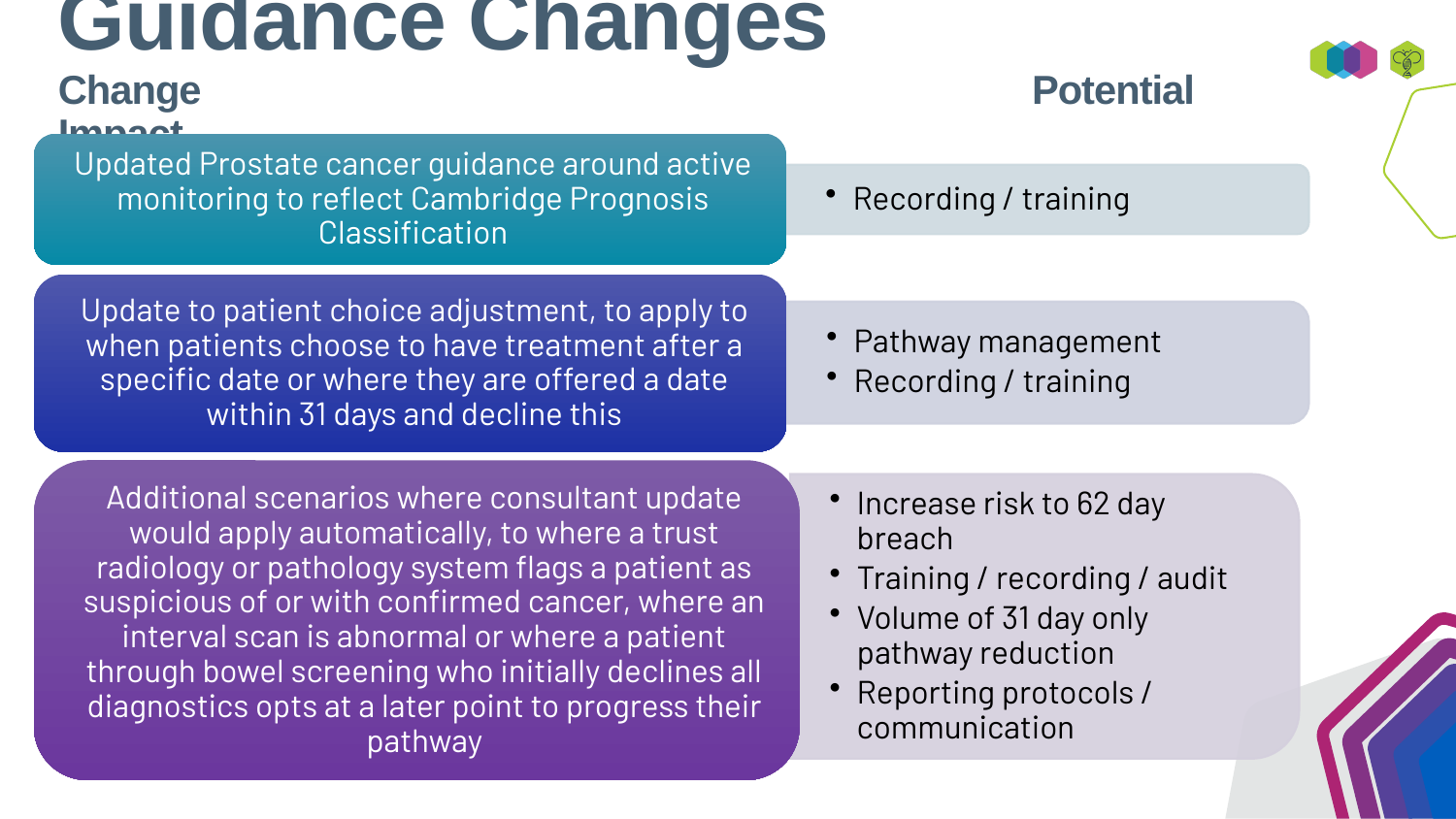

# Guidance Changes Change                                                                                  Potential Impact
Recording / training
Updated Prostate cancer guidance around active monitoring to reflect Cambridge Prognosis Classification
Pathway management
Recording / training
Update to patient choice adjustment, to apply to when patients choose to have treatment after a specific date or where they are offered a date within 31 days and decline this
Increase risk to 62 day breach
Training / recording / audit
Volume of 31 day only pathway reduction
Reporting protocols / communication
Additional scenarios where consultant update would apply automatically, to where a trust radiology or pathology system flags a patient as suspicious of or with confirmed cancer, where an interval scan is abnormal or where a patient through bowel screening who initially declines all diagnostics opts at a later point to progress their pathway